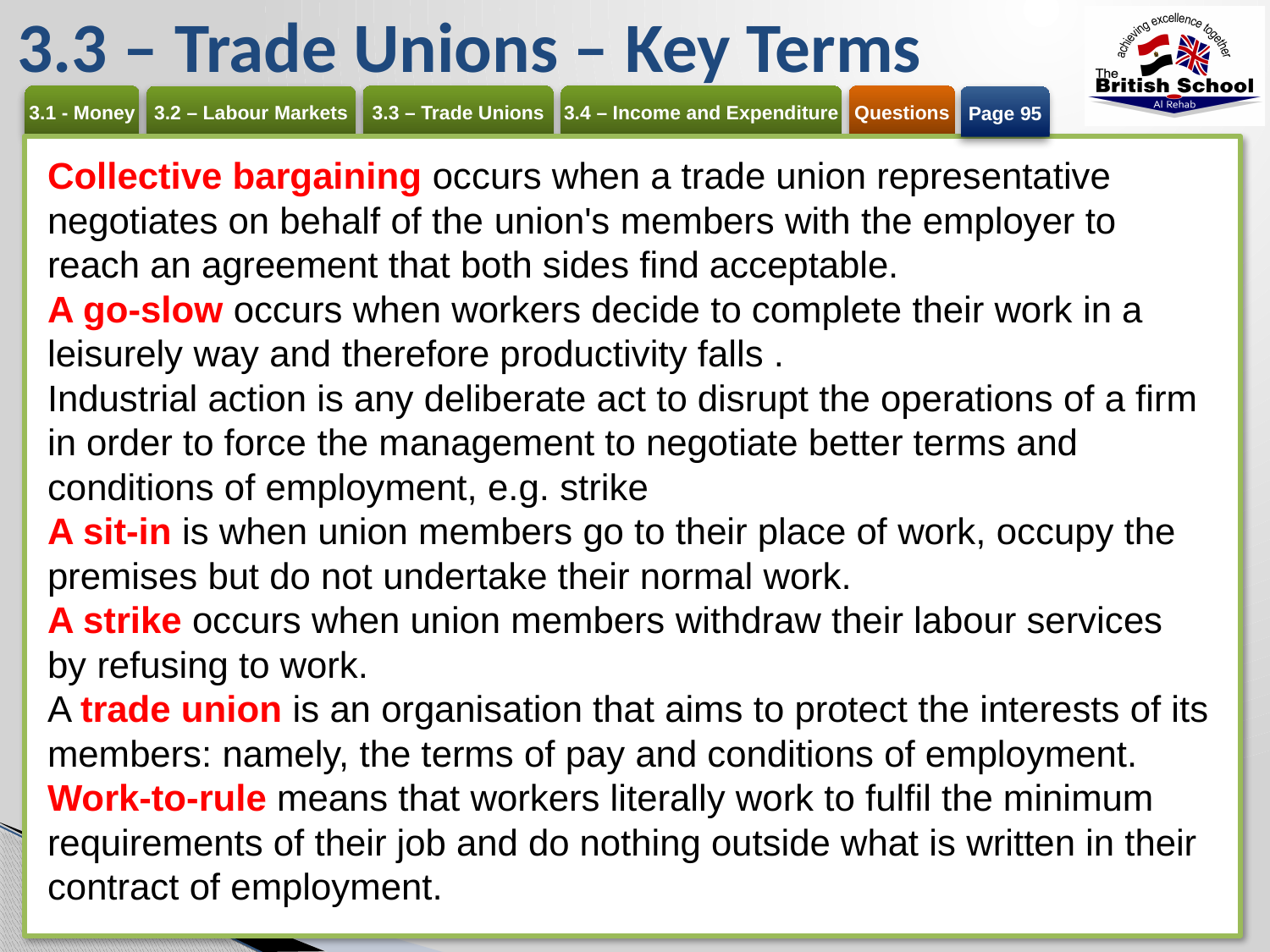

# 3.3 – Trade Unions – Key Terms
Page 95
Collective bargaining occurs when a trade union representative negotiates on behalf of the union's members with the employer to reach an agreement that both sides find acceptable.
A go-slow occurs when workers decide to complete their work in a leisurely way and therefore productivity falls .
Industrial action is any deliberate act to disrupt the operations of a firm in order to force the management to negotiate better terms and conditions of employment, e.g. strike
A sit-in is when union members go to their place of work, occupy the premises but do not undertake their normal work.
A strike occurs when union members withdraw their labour services by refusing to work.
A trade union is an organisation that aims to protect the interests of its members: namely, the terms of pay and conditions of employment.
Work-to-rule means that workers literally work to fulfil the minimum requirements of their job and do nothing outside what is written in their contract of employment.